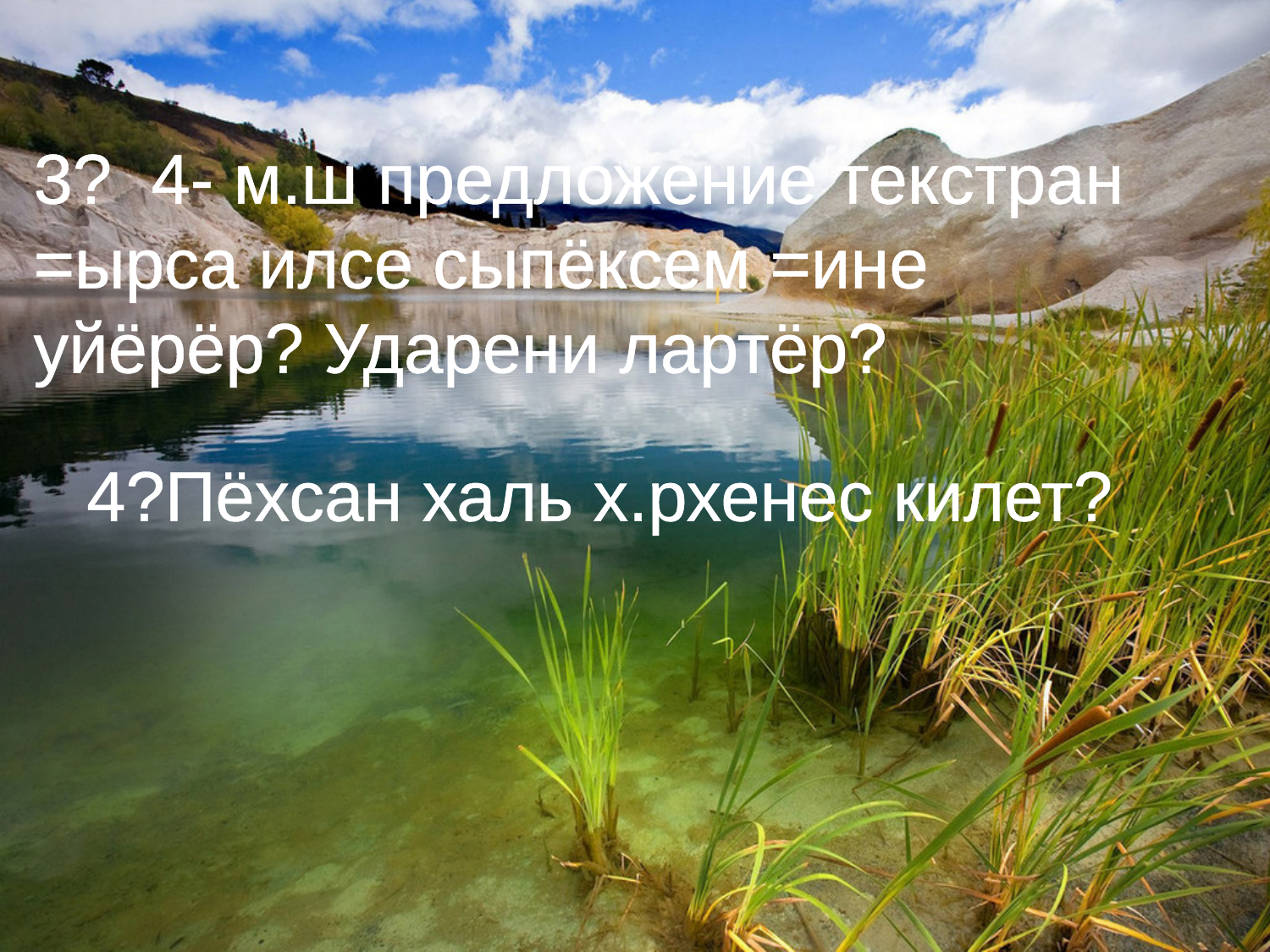

3?  4- м.ш предложение текстран =ырса илсе сыпёксем =ине уйёрёр? Ударени лартёр?
4?Пёхсан халь х.рхенес килет?